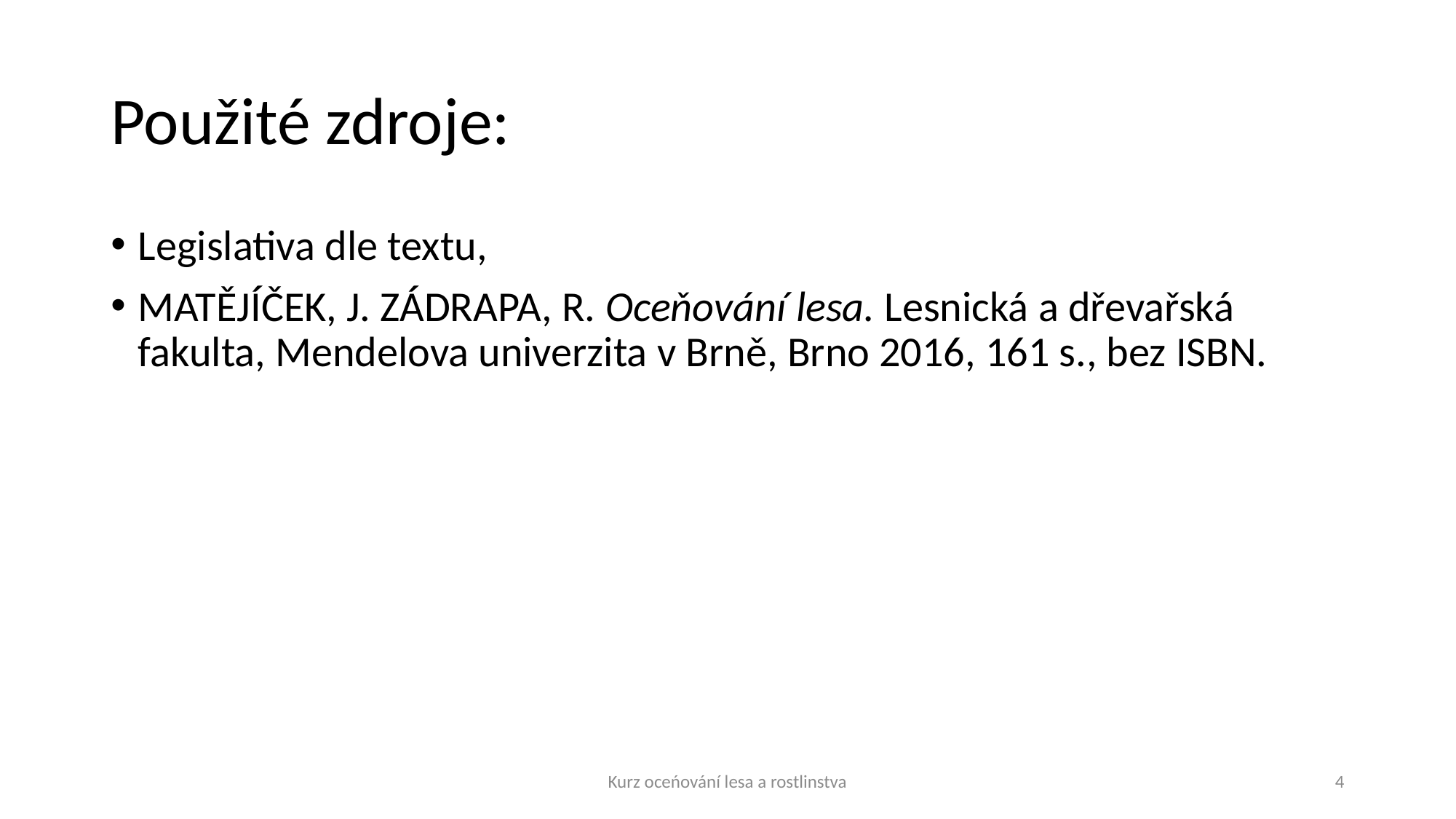

# Použité zdroje:
Legislativa dle textu,
MATĚJÍČEK, J. ZÁDRAPA, R. Oceňování lesa. Lesnická a dřevařská fakulta, Mendelova univerzita v Brně, Brno 2016, 161 s., bez ISBN.

Kurz oceńování lesa a rostlinstva
4